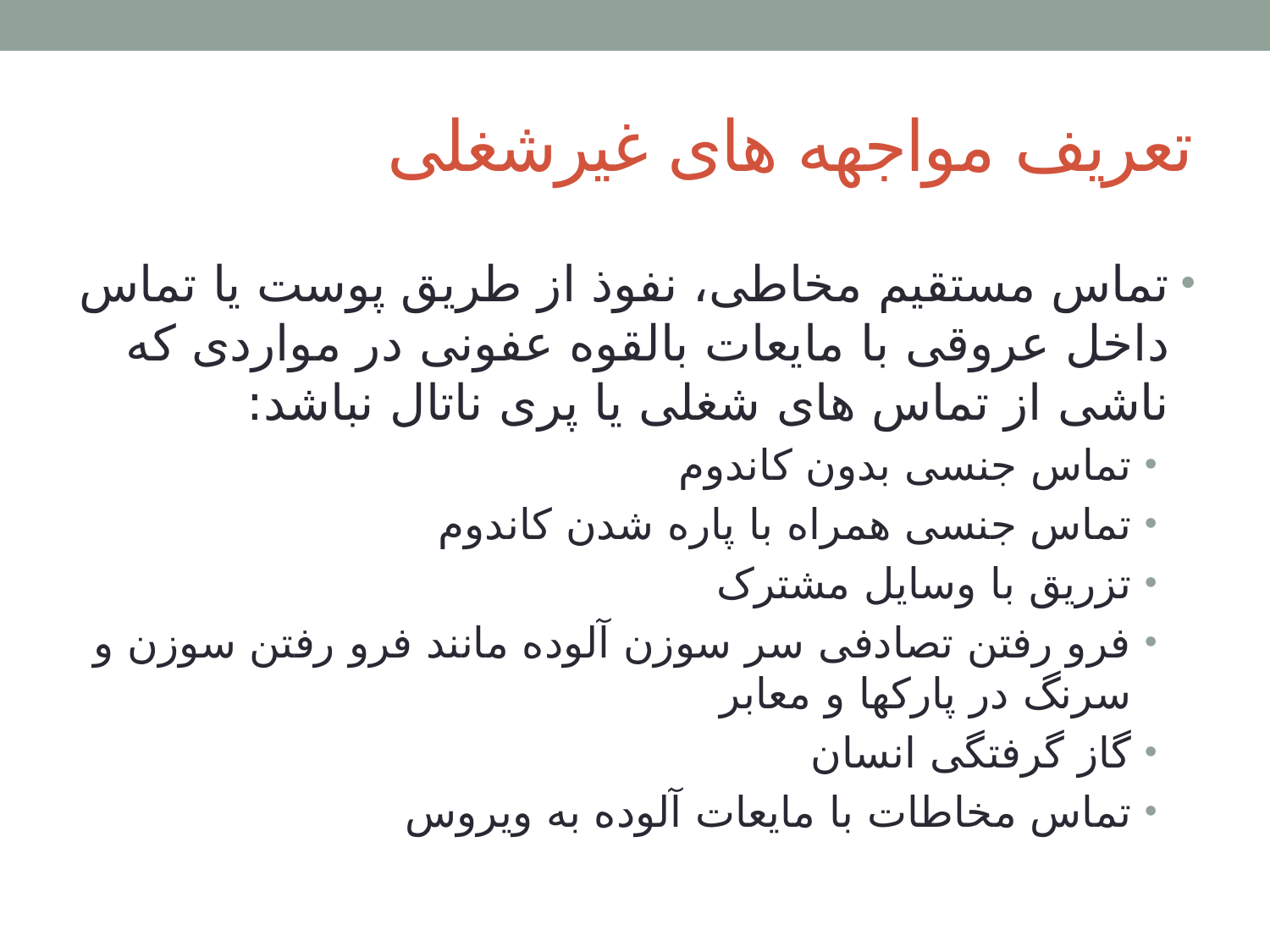

# تعریف مواجهه های غیرشغلی
تماس مستقیم مخاطی، نفوذ از طریق پوست یا تماس داخل عروقی با مایعات بالقوه عفونی در مواردی که ناشی از تماس های شغلی یا پری ناتال نباشد:
تماس جنسی بدون کاندوم
تماس جنسی همراه با پاره شدن کاندوم
تزریق با وسایل مشترک
فرو رفتن تصادفی سر سوزن آلوده مانند فرو رفتن سوزن و سرنگ در پارکها و معابر
گاز گرفتگی انسان
تماس مخاطات با مایعات آلوده به ویروس